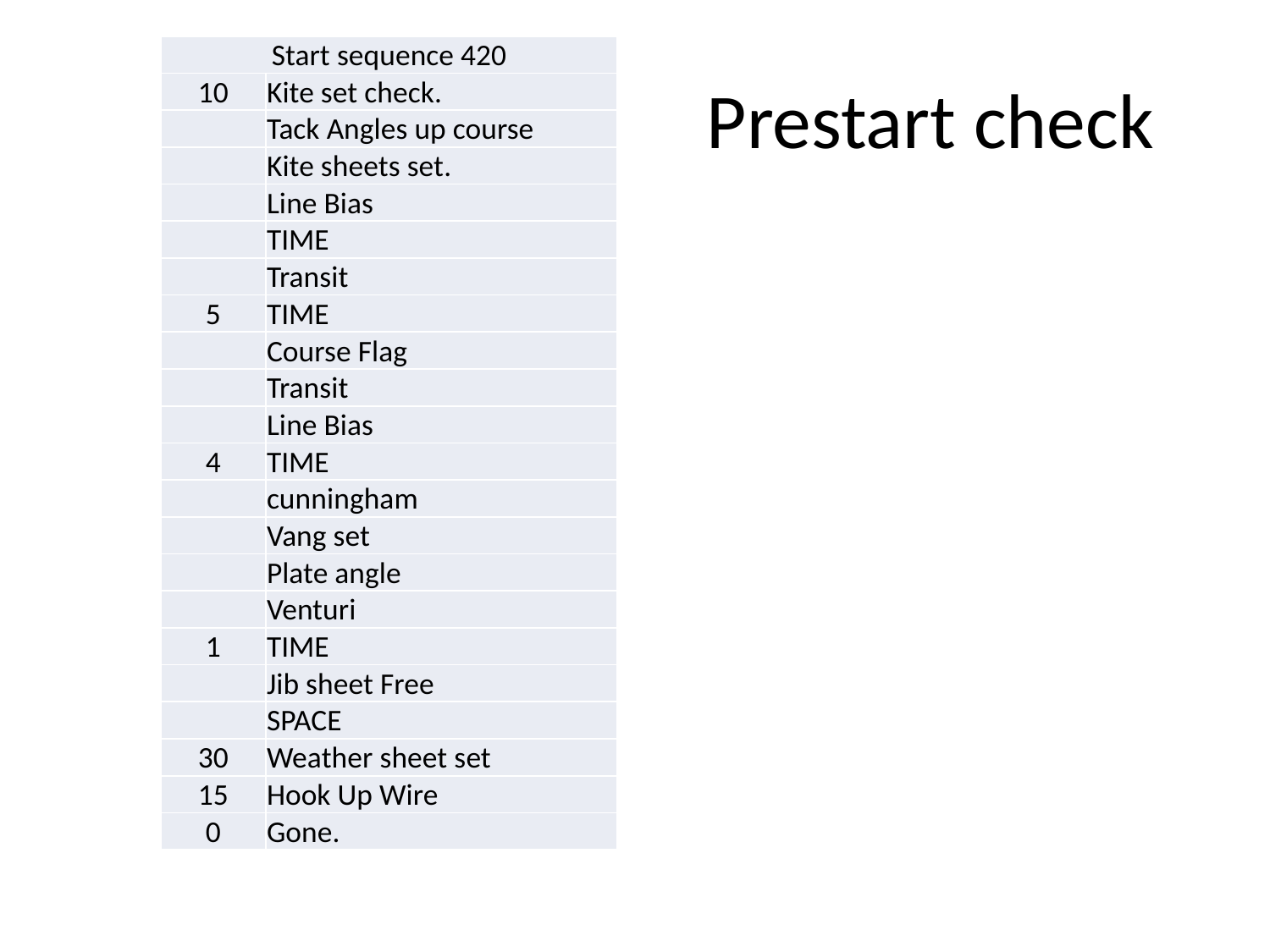

| Start sequence 420 |  |
| --- | --- |
| 10 | Kite set check. |
|  | Tack Angles up course |
|  | Kite sheets set. |
|  | Line Bias |
|  | TIME |
|  | Transit |
| 5 | TIME |
|  | Course Flag |
|  | Transit |
|  | Line Bias |
| 4 | TIME |
|  | cunningham |
|  | Vang set |
|  | Plate angle |
|  | Venturi |
| 1 | TIME |
|  | Jib sheet Free |
|  | SPACE |
| 30 | Weather sheet set |
| 15 | Hook Up Wire |
| 0 | Gone. |
# Prestart check